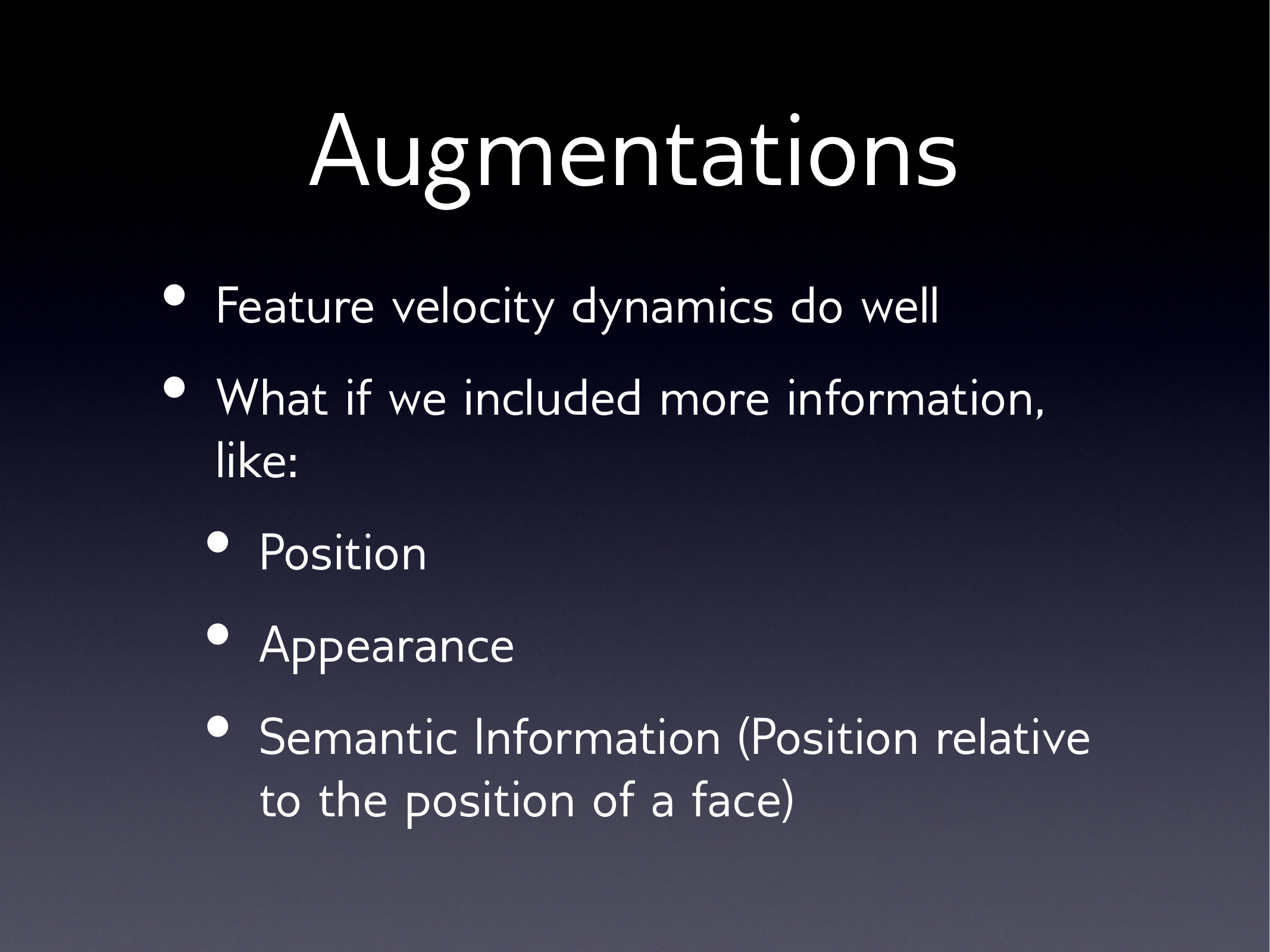

# Augmentations
Feature velocity dynamics do well
What if we included more information, like:
Position
Appearance
Semantic Information (Position relative to the position of a face)